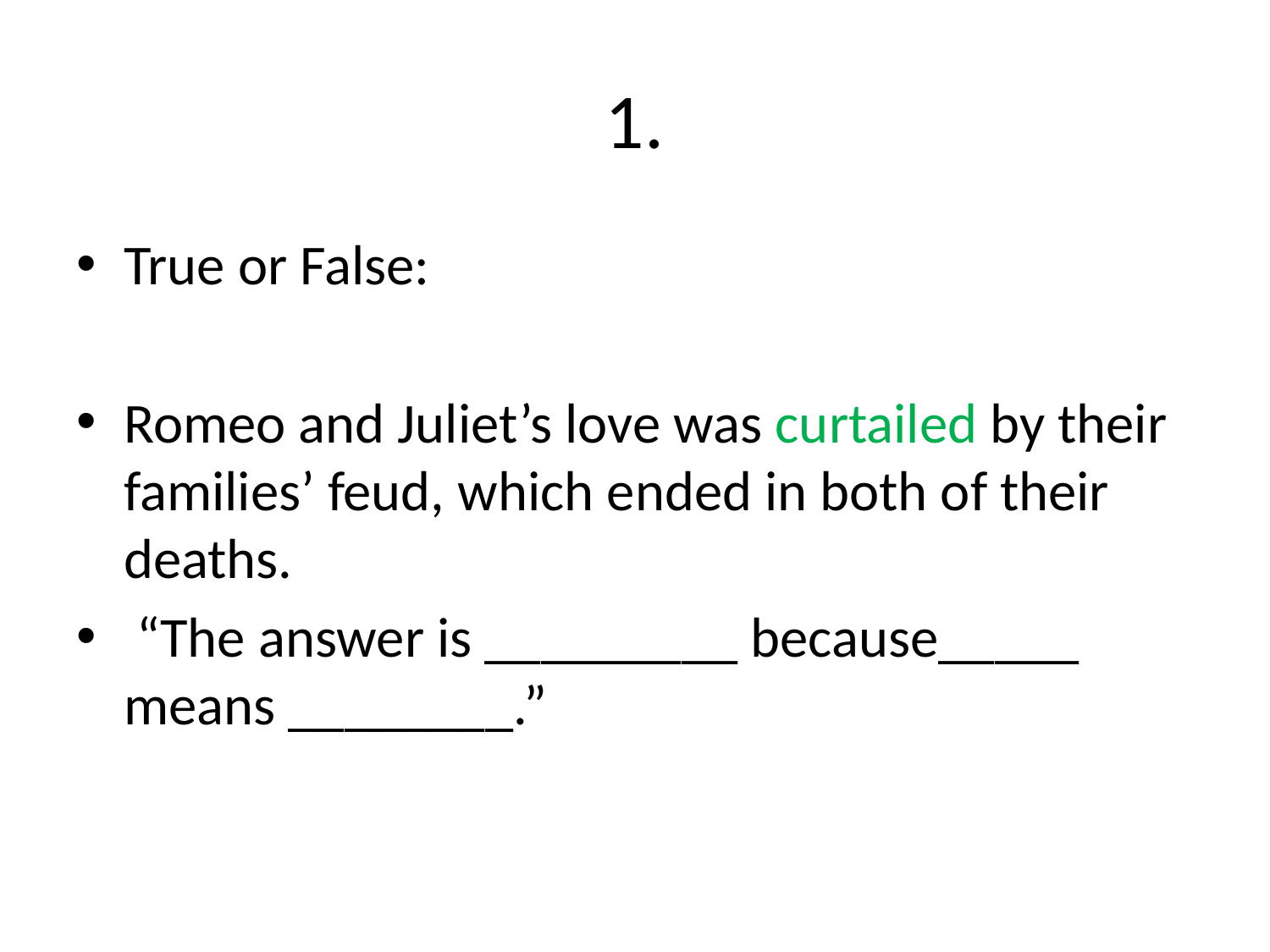

# 1.
True or False:

Romeo and Juliet’s love was curtailed by their families’ feud, which ended in both of their deaths.
 “The answer is _________ because_____ means ________.”